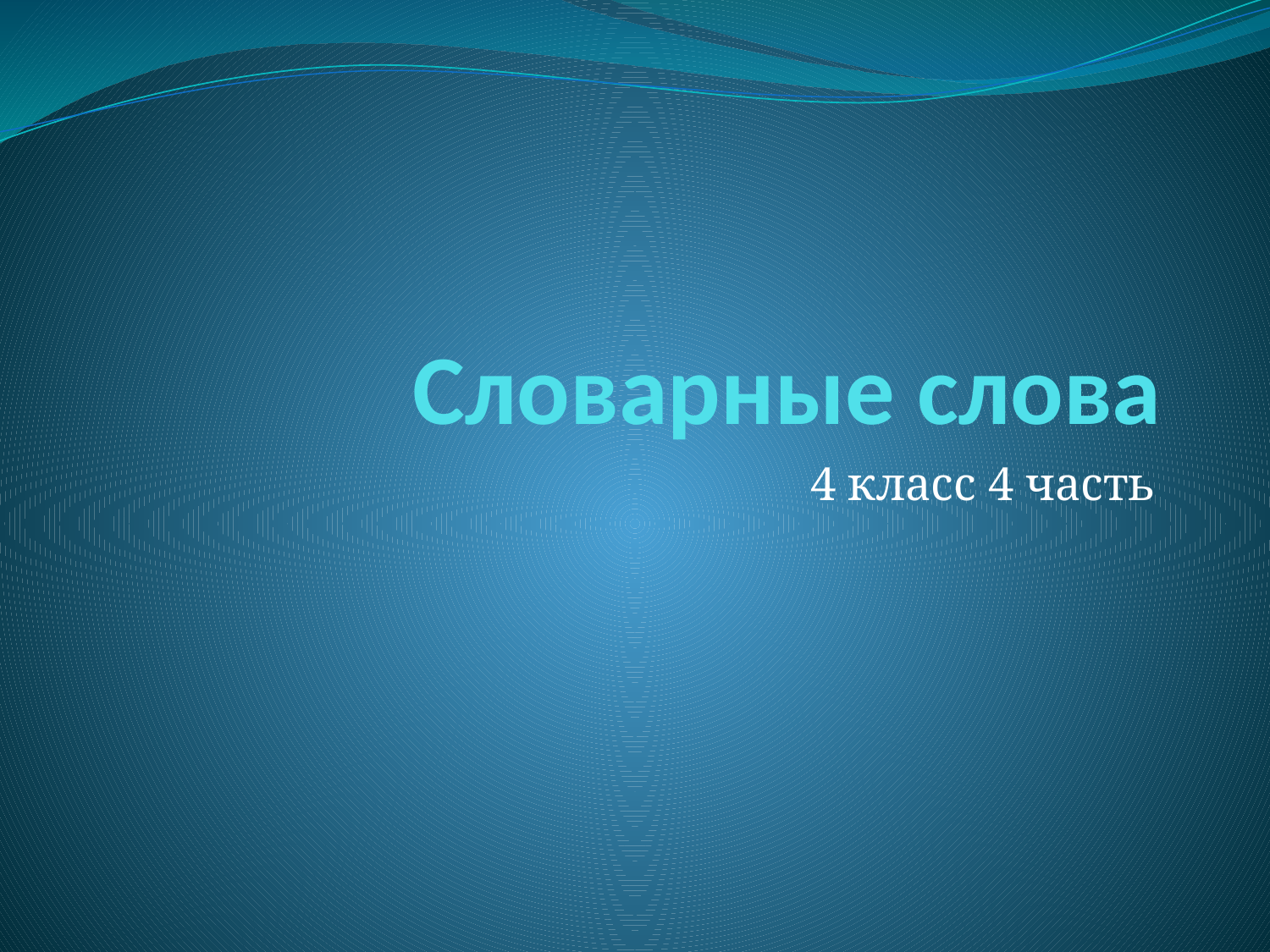

# Словарные слова
4 класс 4 часть